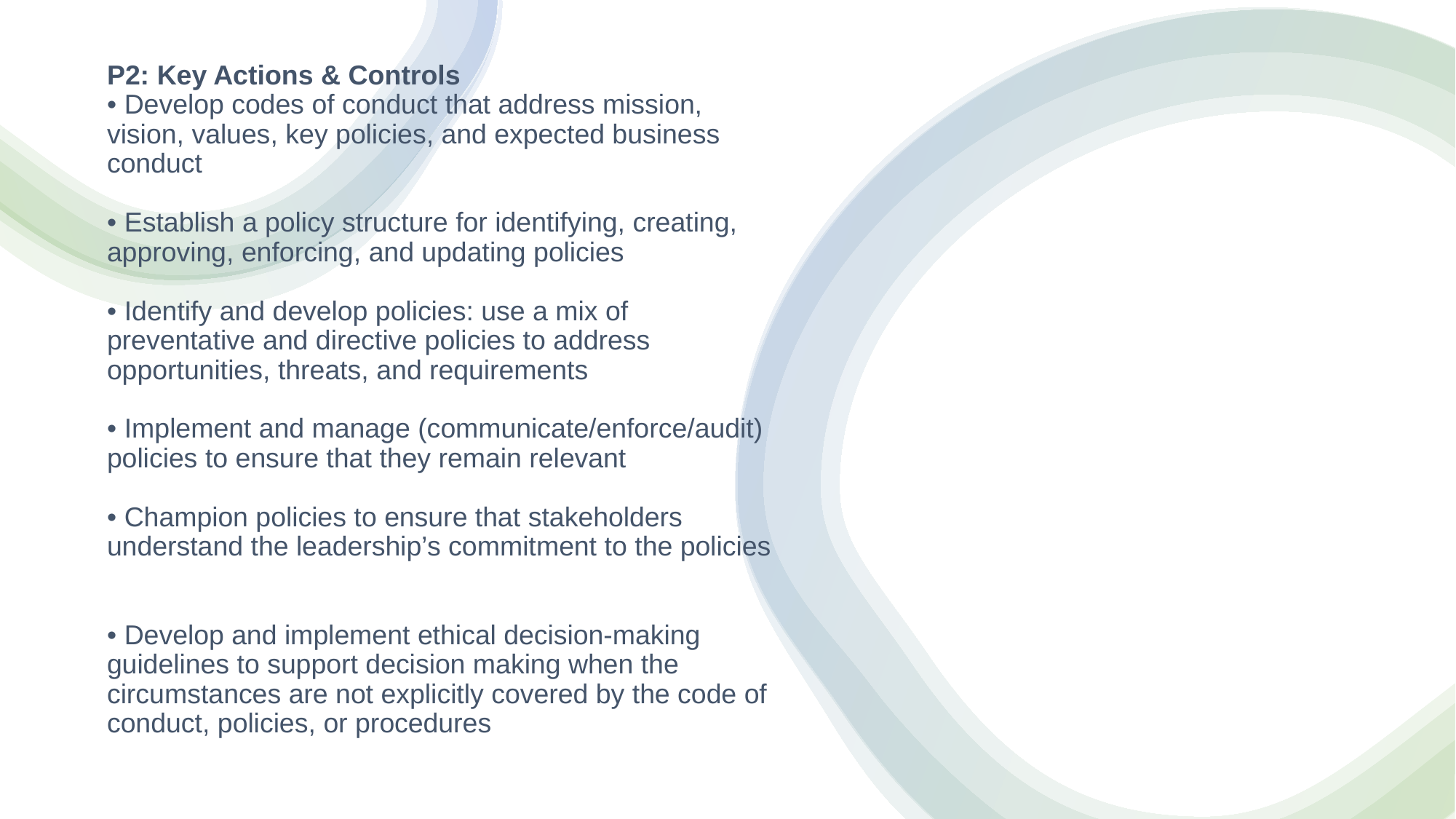

# P2: Key Actions & Controls • Develop codes of conduct that address mission, vision, values, key policies, and expected business conduct • Establish a policy structure for identifying, creating, approving, enforcing, and updating policies • Identify and develop policies: use a mix of preventative and directive policies to address opportunities, threats, and requirements • Implement and manage (communicate/enforce/audit) policies to ensure that they remain relevant • Champion policies to ensure that stakeholders understand the leadership’s commitment to the policies • Develop and implement ethical decision-making guidelines to support decision making when the circumstances are not explicitly covered by the code of conduct, policies, or procedures